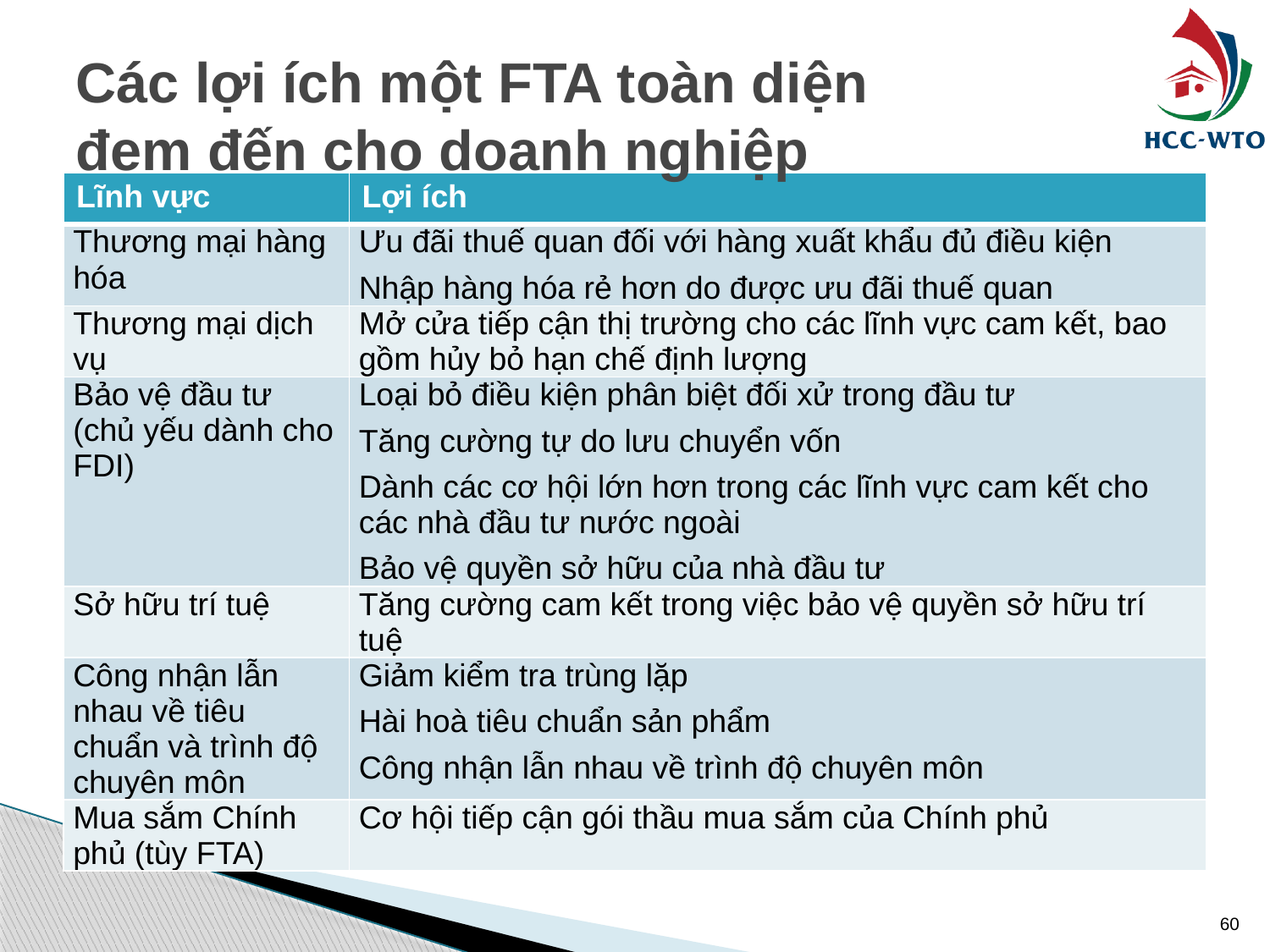

# Các lợi ích một FTA toàn diện đem đến cho doanh nghiệp
| Lĩnh vực | Lợi ích |
| --- | --- |
| Thương mại hàng hóa | Ưu đãi thuế quan đối với hàng xuất khẩu đủ điều kiện Nhập hàng hóa rẻ hơn do được ưu đãi thuế quan |
| Thương mại dịch vụ | Mở cửa tiếp cận thị trường cho các lĩnh vực cam kết, bao gồm hủy bỏ hạn chế định lượng |
| Bảo vệ đầu tư (chủ yếu dành cho FDI) | Loại bỏ điều kiện phân biệt đối xử trong đầu tư Tăng cường tự do lưu chuyển vốn Dành các cơ hội lớn hơn trong các lĩnh vực cam kết cho các nhà đầu tư nước ngoài Bảo vệ quyền sở hữu của nhà đầu tư |
| Sở hữu trí tuệ | Tăng cường cam kết trong việc bảo vệ quyền sở hữu trí tuệ |
| Công nhận lẫn nhau về tiêu chuẩn và trình độ chuyên môn | Giảm kiểm tra trùng lặp Hài hoà tiêu chuẩn sản phẩm Công nhận lẫn nhau về trình độ chuyên môn |
| Mua sắm Chính phủ (tùy FTA) | Cơ hội tiếp cận gói thầu mua sắm của Chính phủ |
60